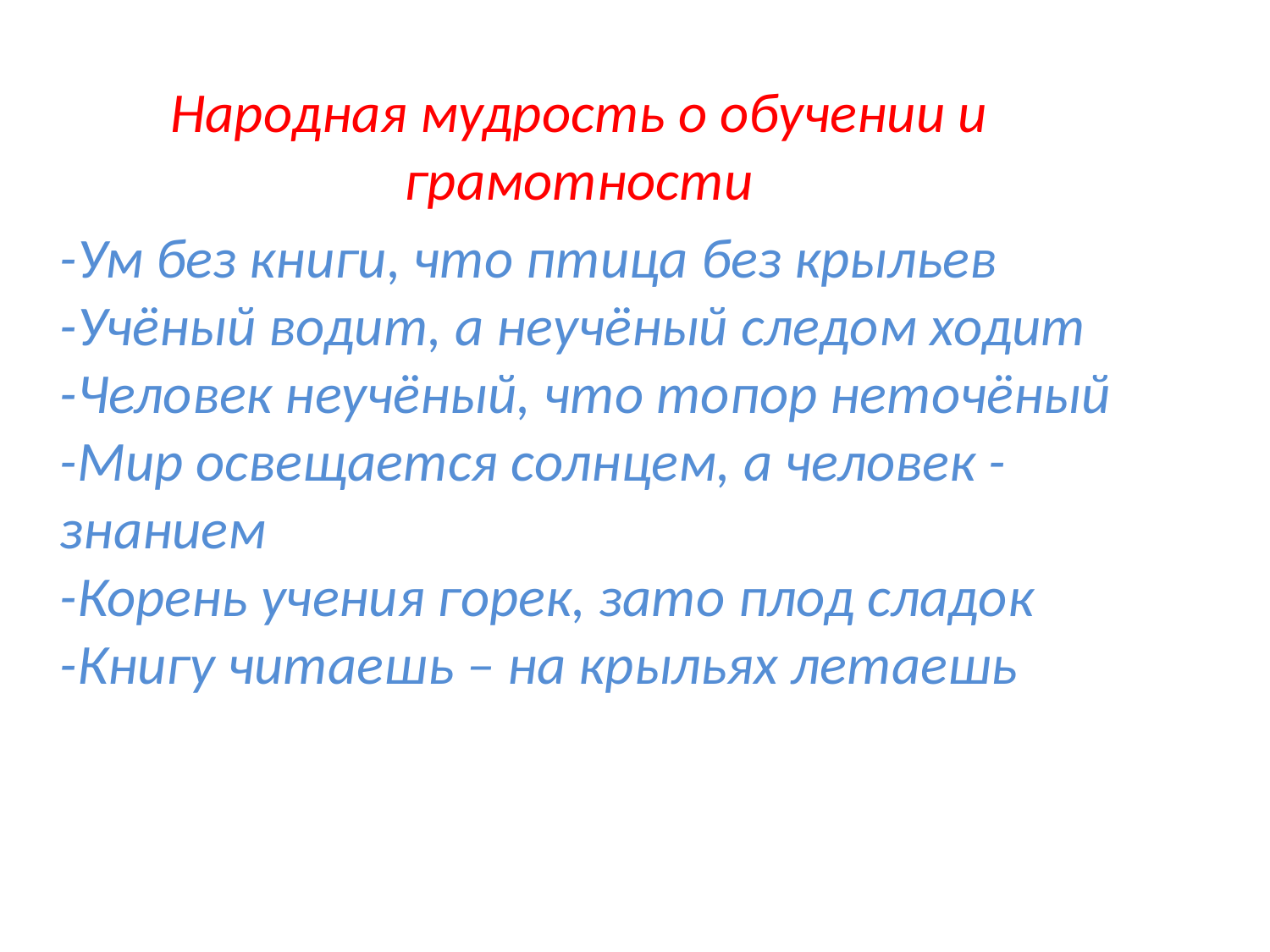

Народная мудрость о обучении и грамотности
# -Ум без книги, что птица без крыльев -Учёный водит, а неучёный следом ходит -Человек неучёный, что топор неточёный -Мир освещается солнцем, а человек - знанием -Корень учения горек, зато плод сладок -Книгу читаешь – на крыльях летаешь